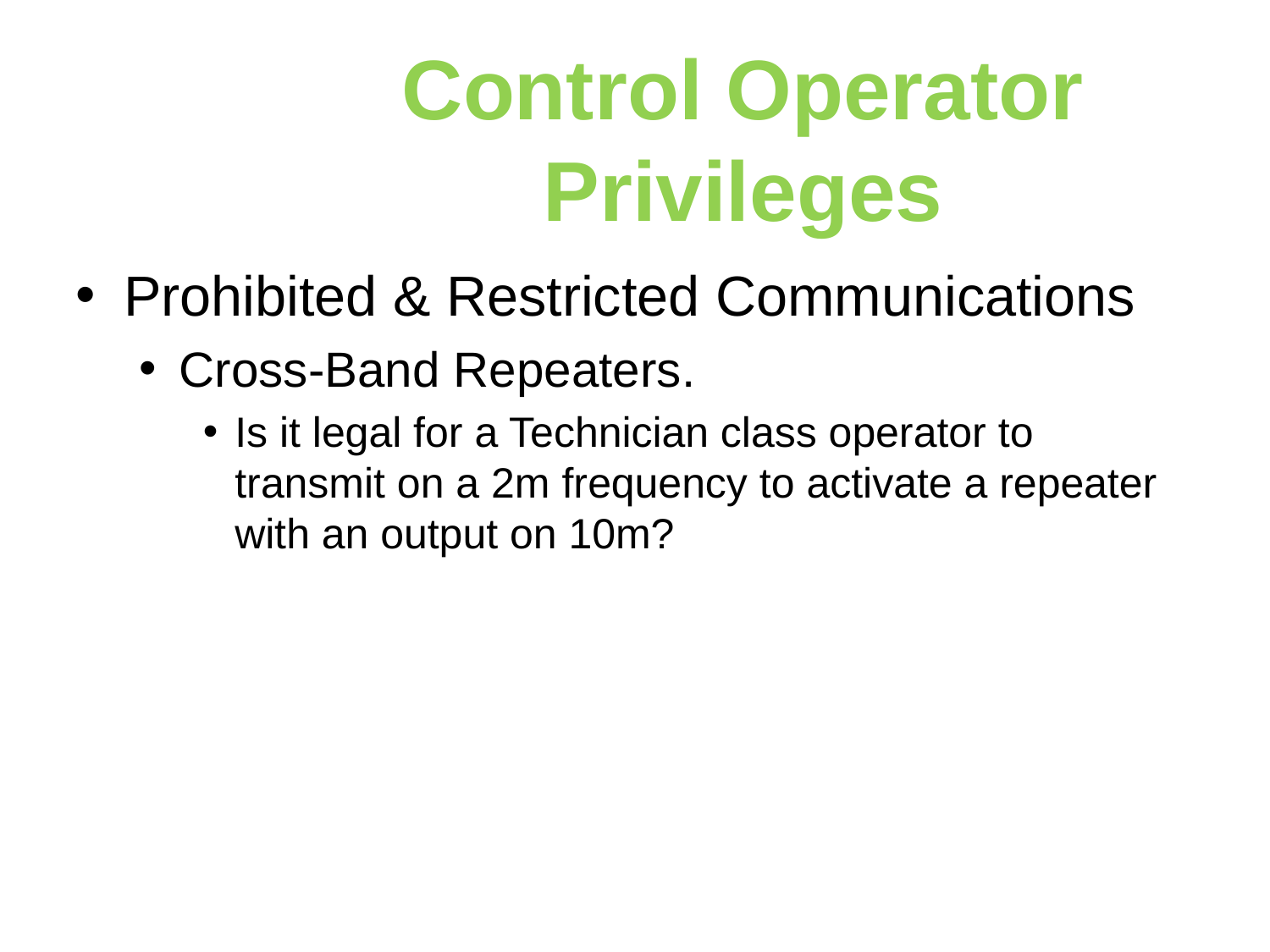

Control Operator Privileges
Prohibited & Restricted Communications
Cross-Band Repeaters.
Is it legal for a Technician class operator to transmit on a 2m frequency to activate a repeater with an output on 10m?